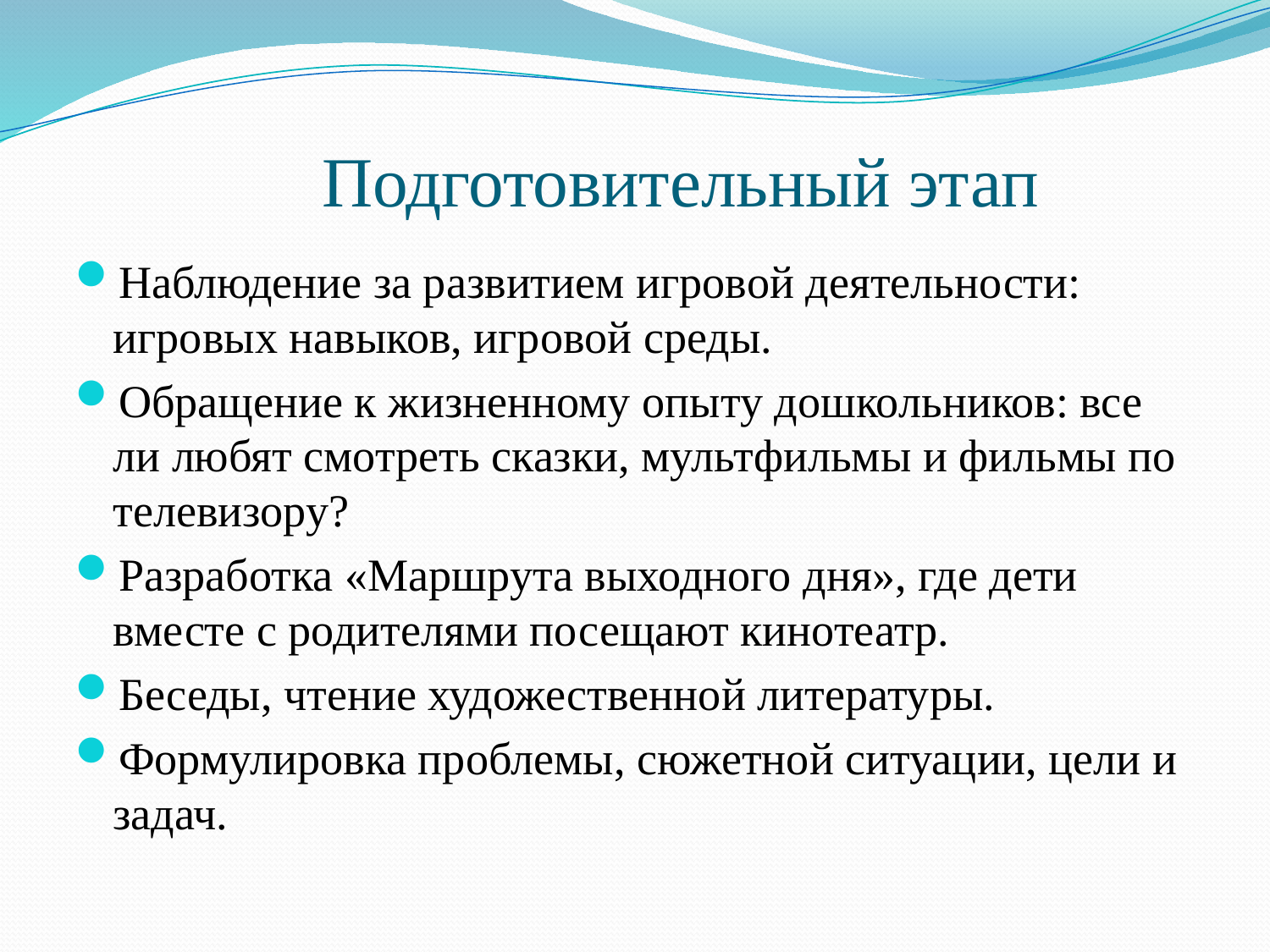

# Подготовительный этап
Наблюдение за развитием игровой деятельности: игровых навыков, игровой среды.
Обращение к жизненному опыту дошкольников: все ли любят смотреть сказки, мультфильмы и фильмы по телевизору?
Разработка «Маршрута выходного дня», где дети вместе с родителями посещают кинотеатр.
Беседы, чтение художественной литературы.
Формулировка проблемы, сюжетной ситуации, цели и задач.